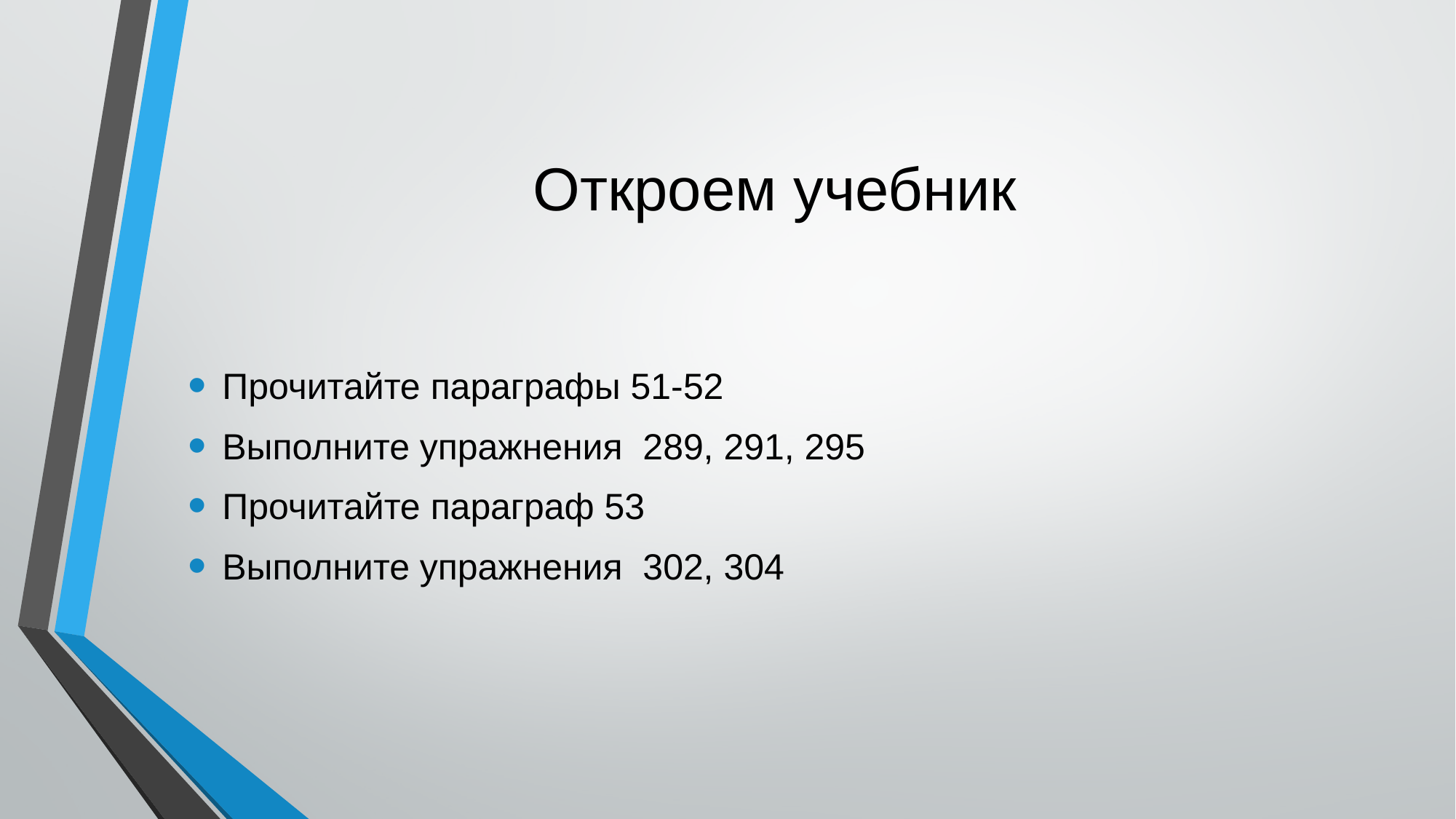

# Откроем учебник
Прочитайте параграфы 51-52
Выполните упражнения  289, 291, 295
Прочитайте параграф 53
Выполните упражнения  302, 304